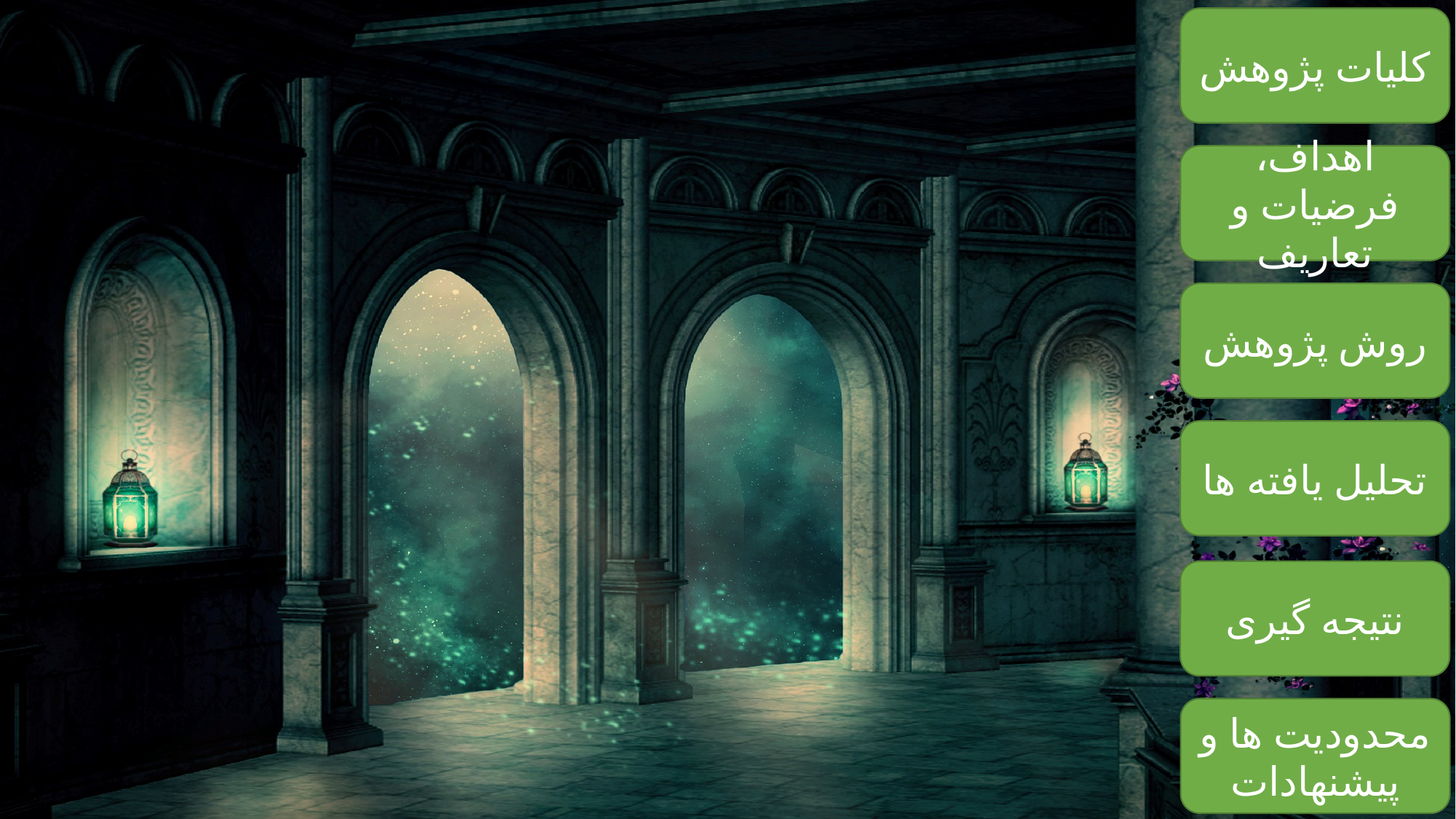

کلیات پژوهش
اهداف، فرضیات و تعاریف
روش پژوهش
تحلیل یافته ها
نتیجه گیری
محدودیت ها و پیشنهادات